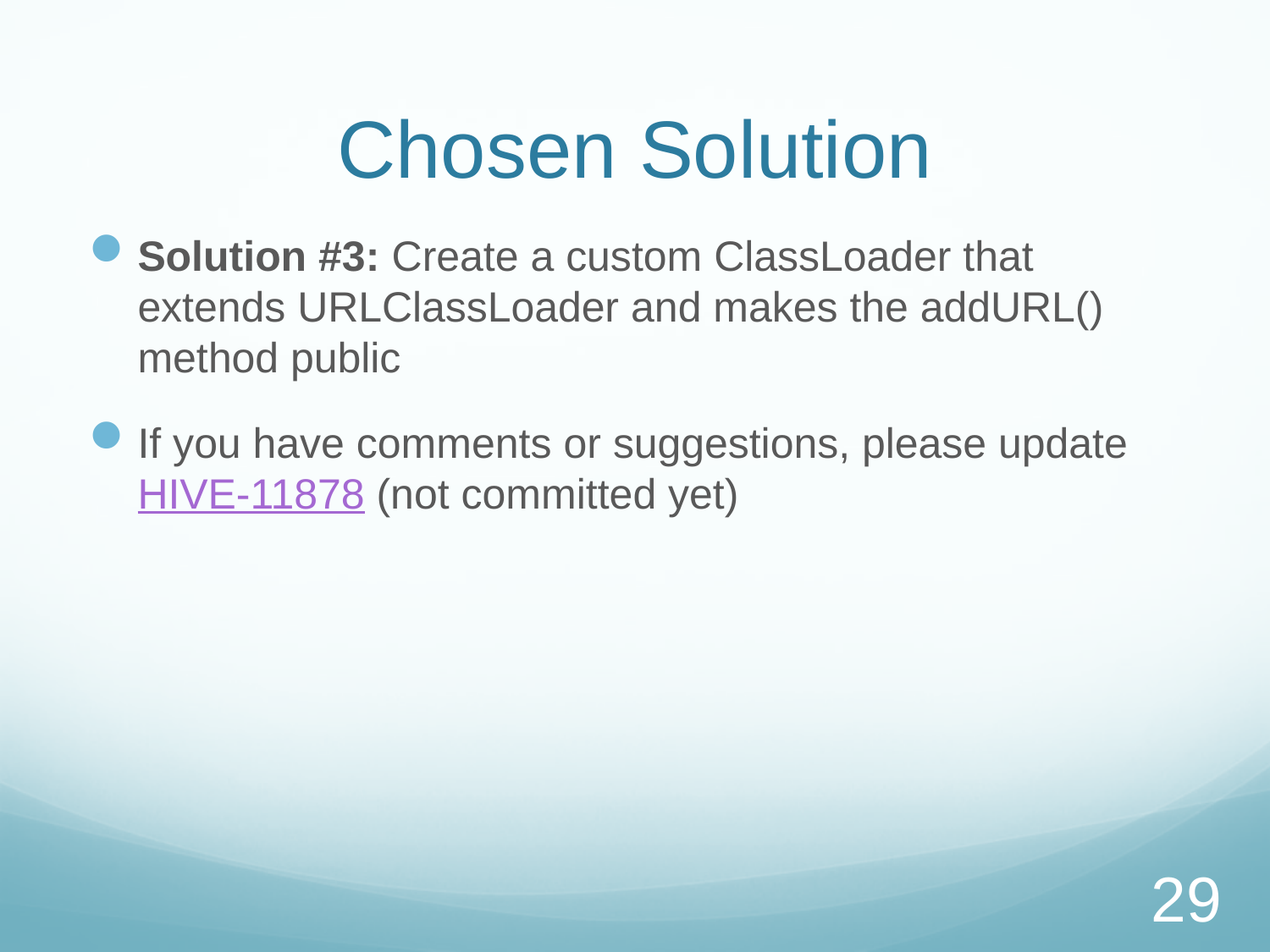

# Chosen Solution
Solution #3: Create a custom ClassLoader that extends URLClassLoader and makes the addURL() method public
If you have comments or suggestions, please update HIVE-11878 (not committed yet)
29